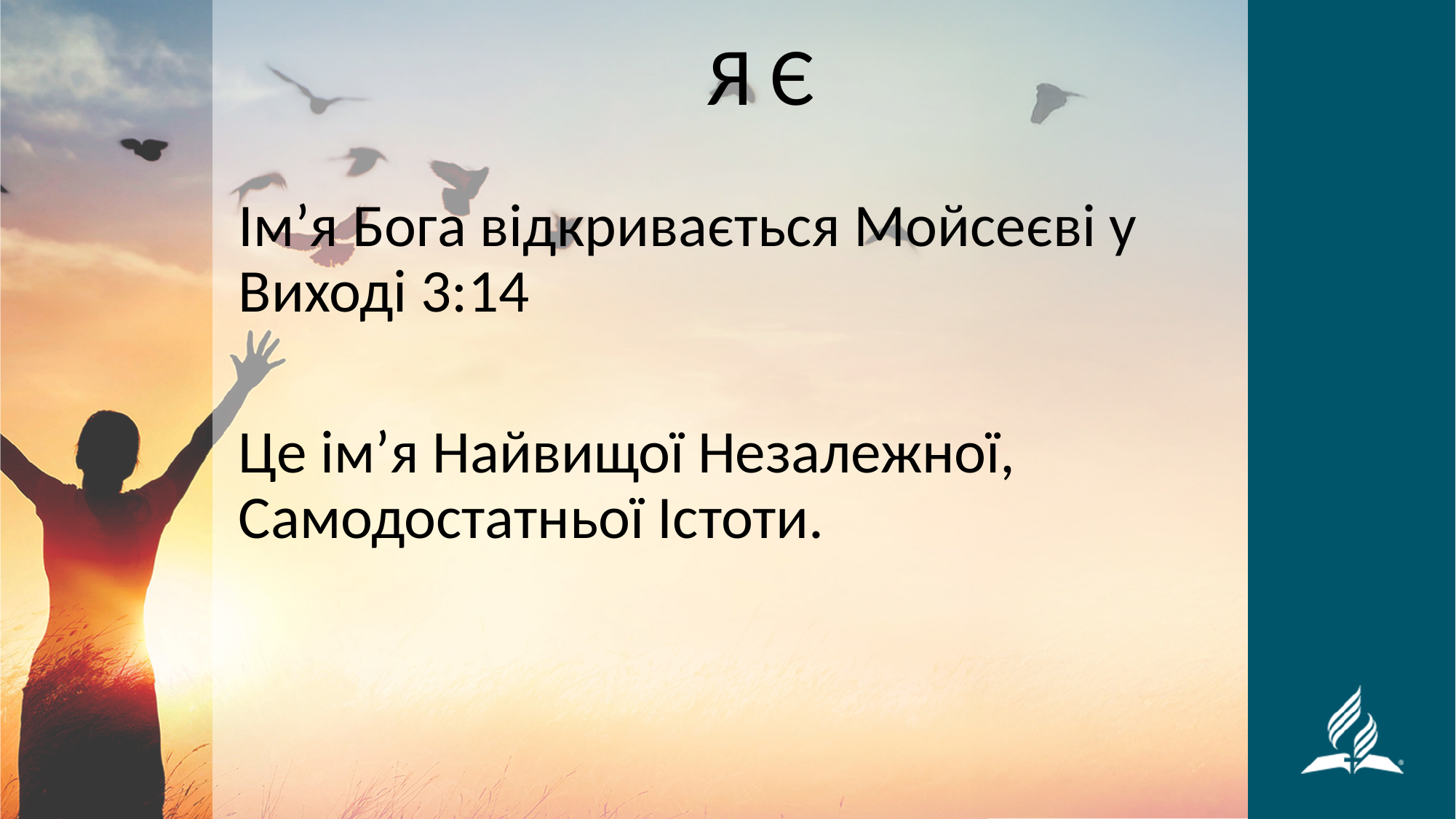

# Я Є
Ім’я Бога відкривається Мойсеєві у Виході 3:14

Це ім’я Найвищої Незалежної, Самодостатньої Істоти.